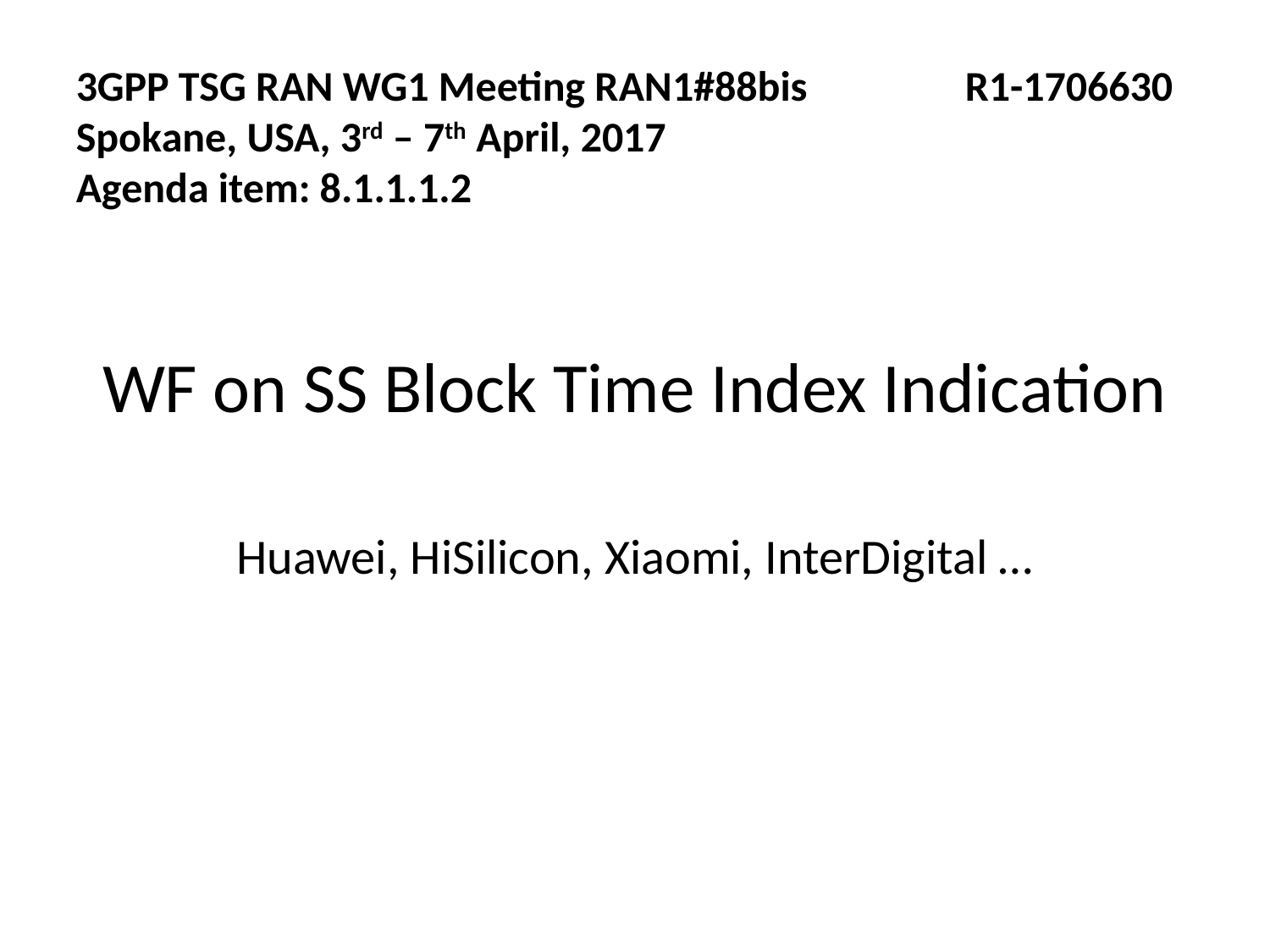

3GPP TSG RAN WG1 Meeting RAN1#88bis		R1-1706630
Spokane, USA, 3rd – 7th April, 2017
Agenda item: 8.1.1.1.2
WF on SS Block Time Index Indication
Huawei, HiSilicon, Xiaomi, InterDigital …